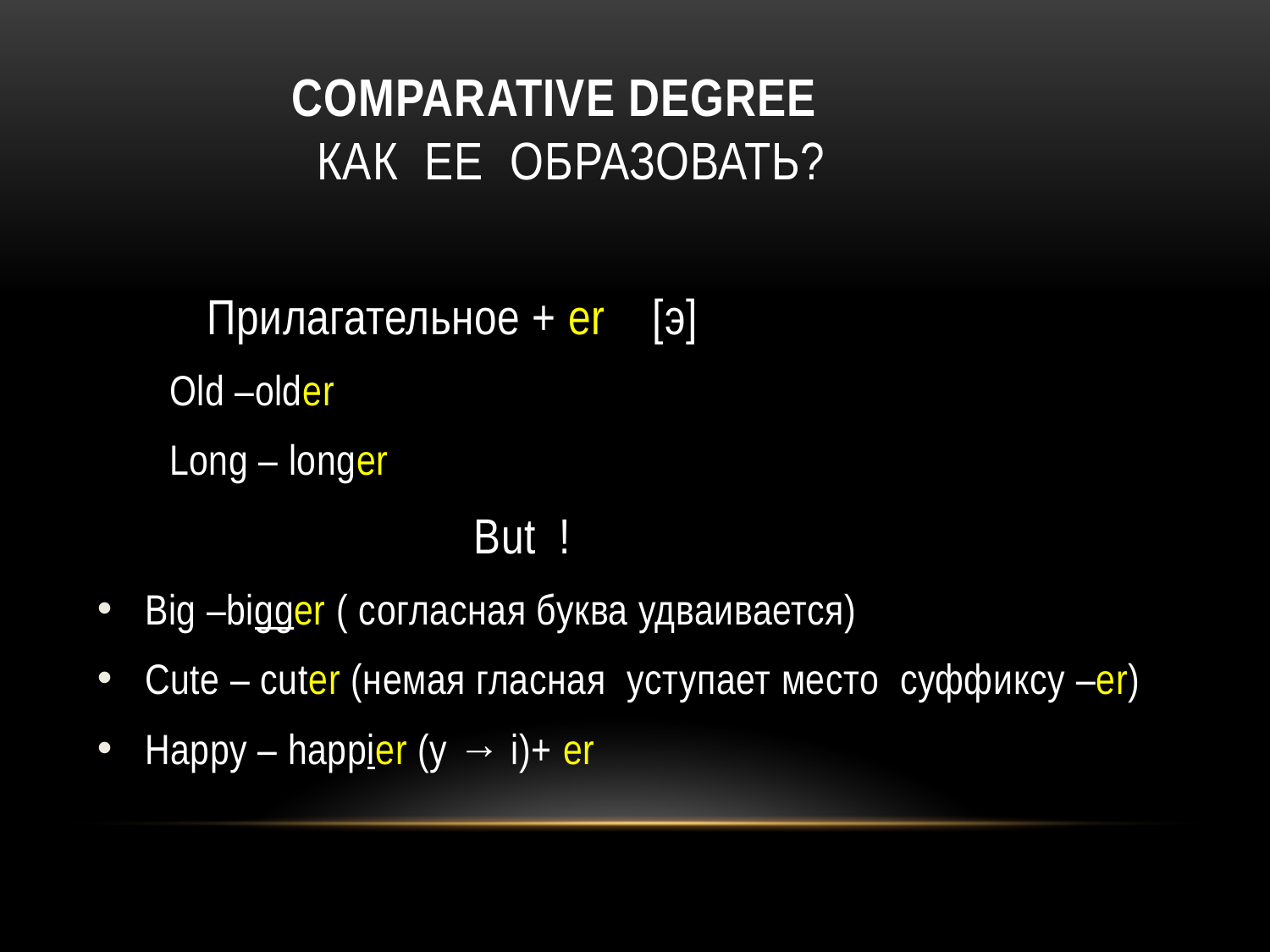

# Comparative degree Как  ее  образовать?

               Прилагательное + er    [э]
       Old –older
       Long – longer
                                But  !
Big –bigger ( согласная буква удваивается)
Cute – cuter (немая гласная  уступает место  суффиксу –er)
Happy – happier (y → i)+ er